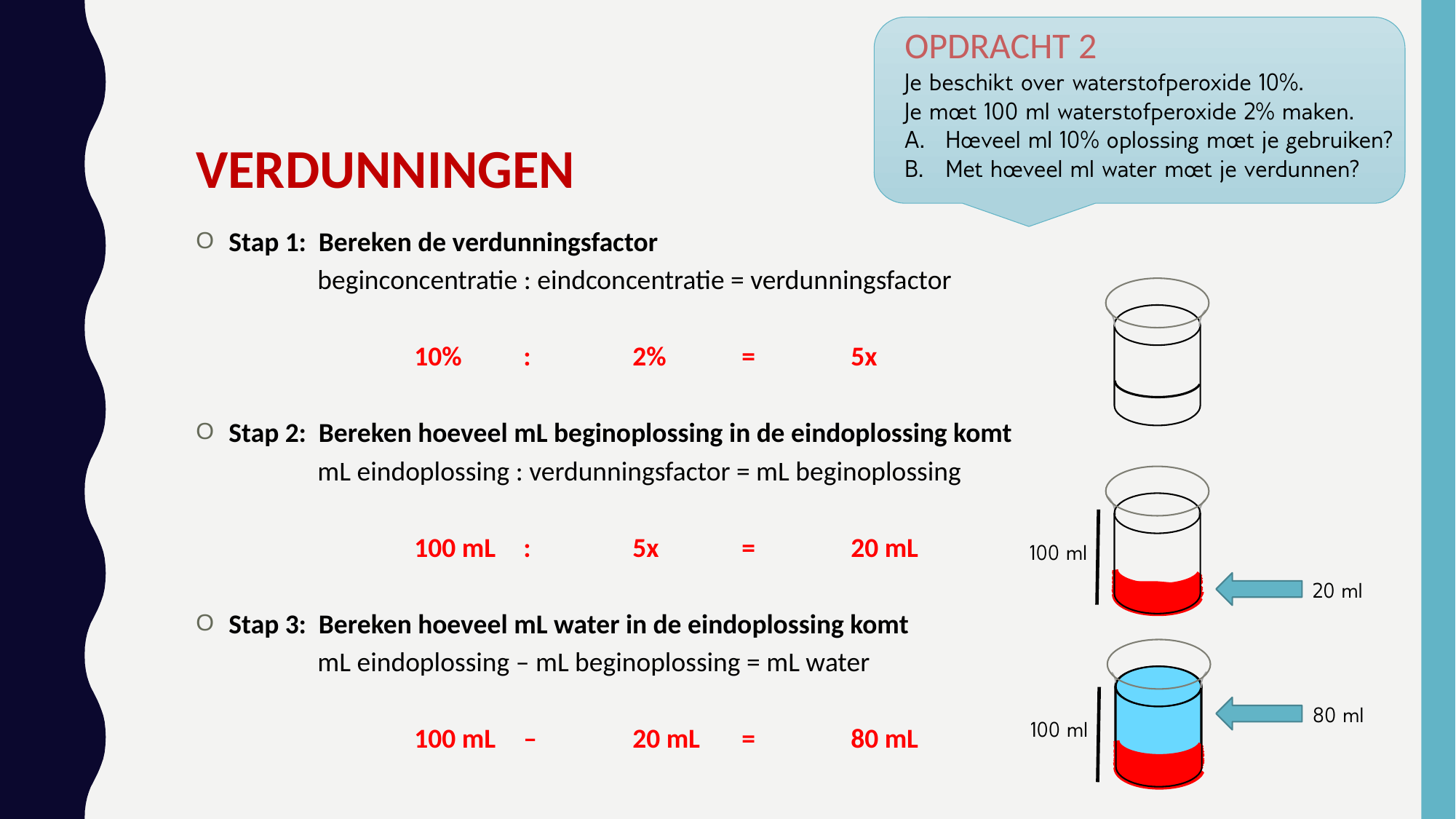

Opdracht 2
Je beschikt over waterstofperoxide 10%.
Je moet 100 ml waterstofperoxide 2% maken.
Hoeveel ml 10% oplossing moet je gebruiken?
Met hoeveel ml water moet je verdunnen?
Verdunningen

Stap 1:  Bereken de verdunningsfactor
	  beginconcentratie : eindconcentratie = verdunningsfactor

		10%	:	2%	=	5x

Stap 2:  Bereken hoeveel mL beginoplossing in de eindoplossing komt
	  mL eindoplossing : verdunningsfactor = mL beginoplossing

		100 mL	:	5x	= 	20 mL

Stap 3:  Bereken hoeveel mL water in de eindoplossing komt
	  mL eindoplossing – mL beginoplossing = mL water

		100 mL 	–	20 mL	=	80 mL

100 ml
20 ml

80 ml

100 ml